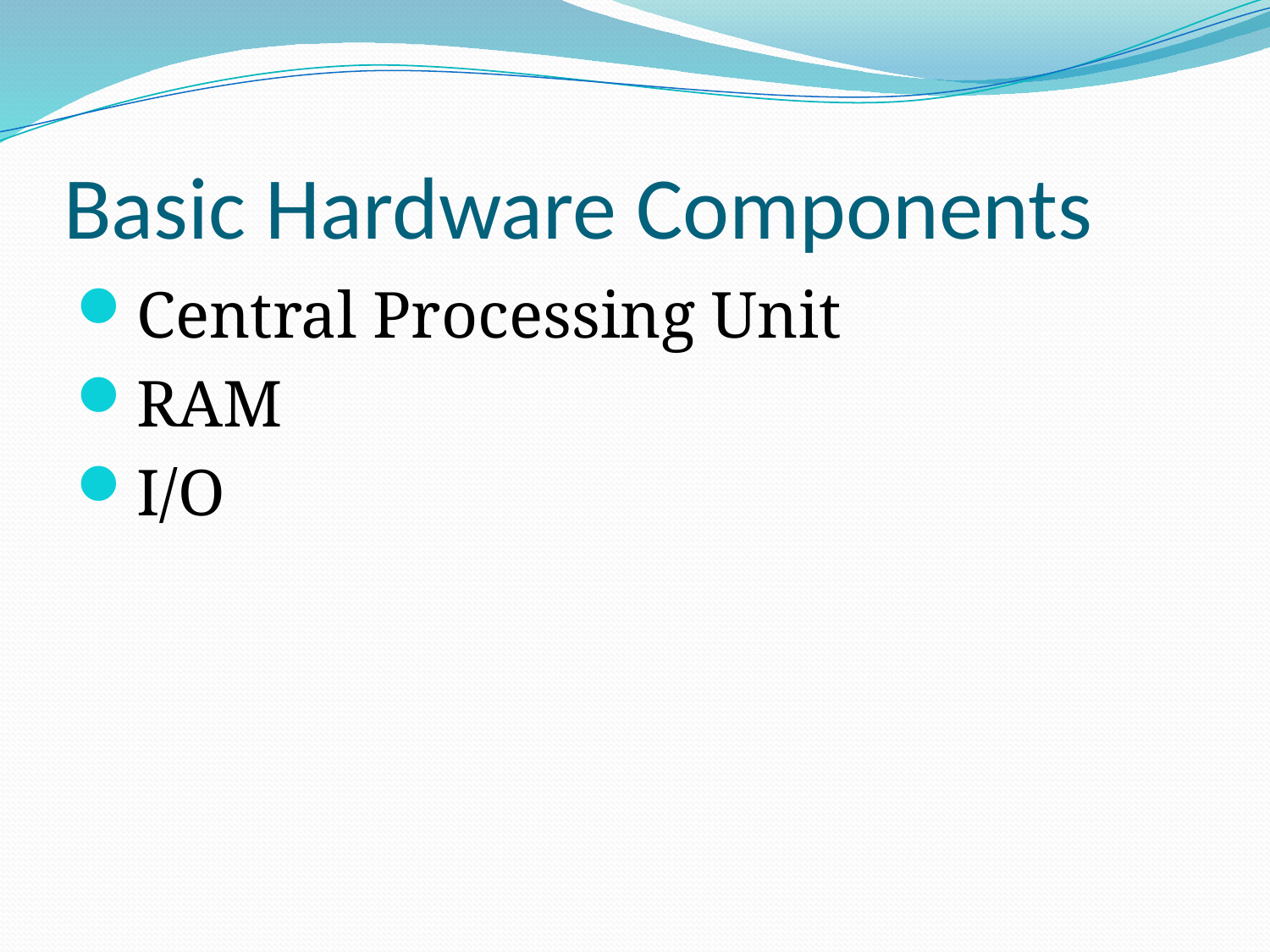

# Basic Hardware Components
Central Processing Unit
RAM
I/O